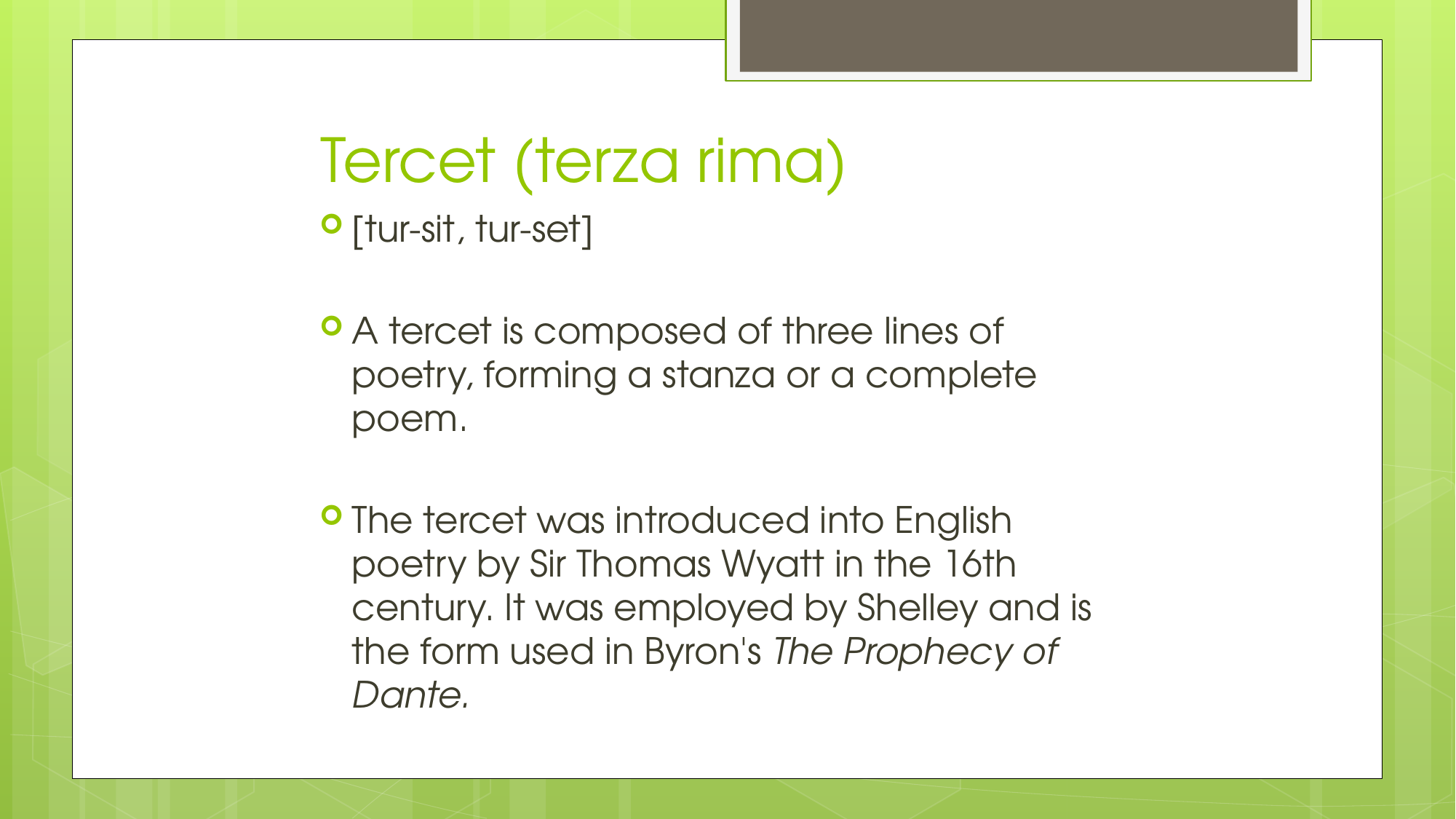

# Tercet (terza rima)
[tur-sit, tur-set]

A tercet is composed of three lines of poetry, forming a stanza or a complete poem.

The tercet was introduced into English poetry by Sir Thomas Wyatt in the 16th century. It was employed by Shelley and is the form used in Byron's The Prophecy of Dante.